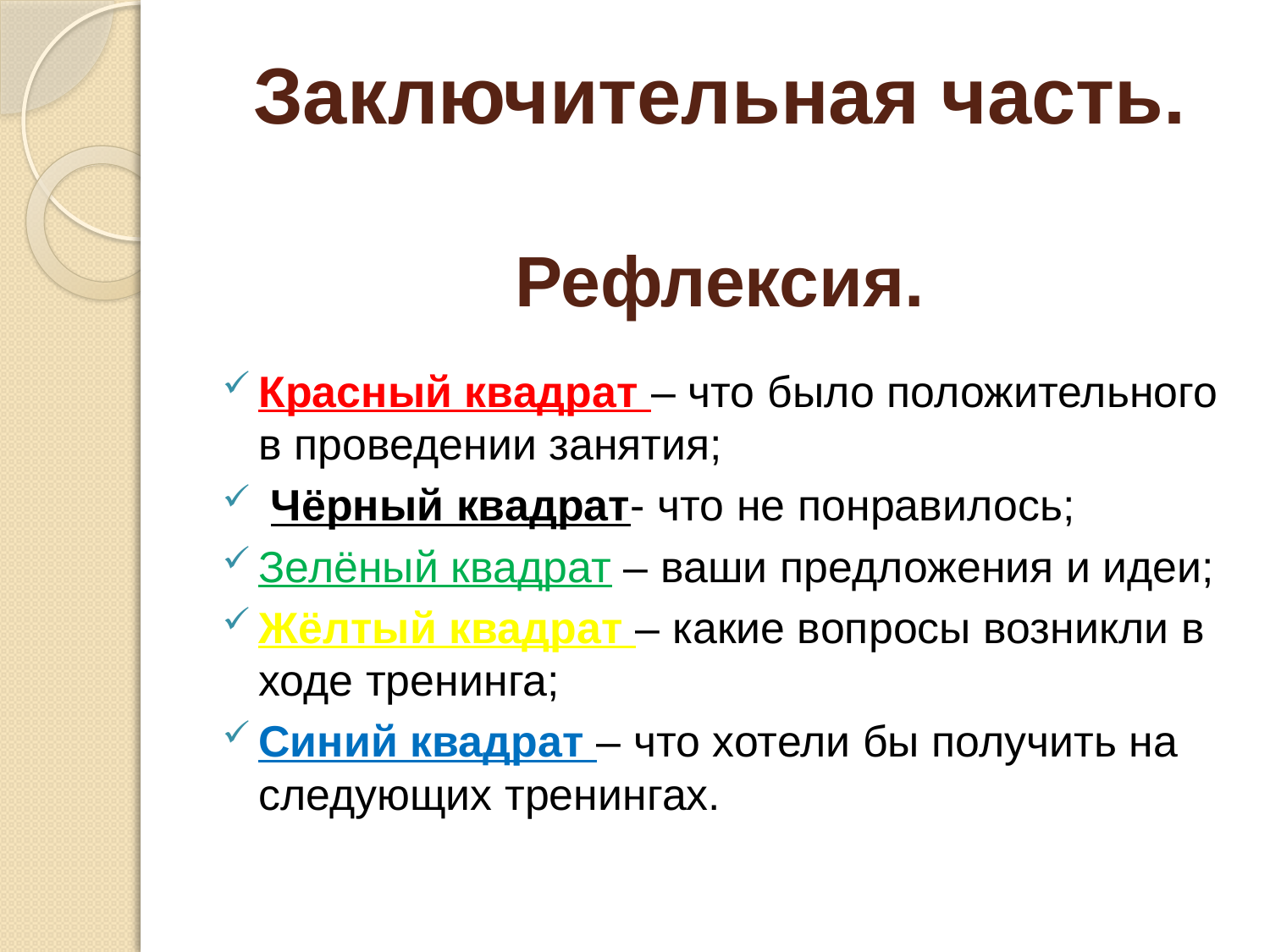

# Заключительная часть. Рефлексия.
Красный квадрат – что было положительного в проведении занятия;
 Чёрный квадрат- что не понравилось;
Зелёный квадрат – ваши предложения и идеи;
Жёлтый квадрат – какие вопросы возникли в ходе тренинга;
Синий квадрат – что хотели бы получить на следующих тренингах.